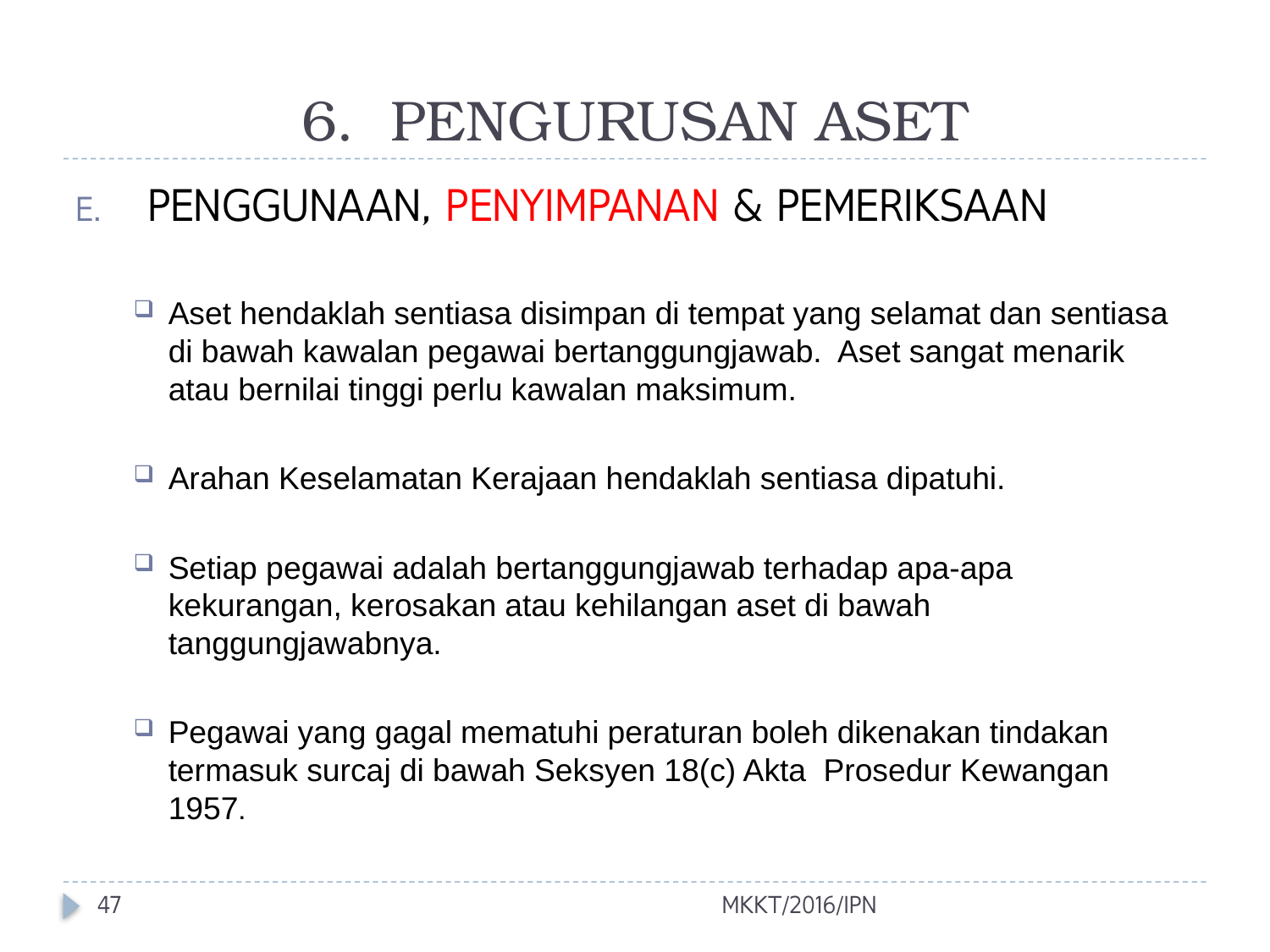

# 6.  PENGURUSAN ASET
PENGGUNAAN, PENYIMPANAN & PEMERIKSAAN

Aset hendaklah sentiasa disimpan di tempat yang selamat dan sentiasa di bawah kawalan pegawai bertanggungjawab.  Aset sangat menarik atau bernilai tinggi perlu kawalan maksimum.

Arahan Keselamatan Kerajaan hendaklah sentiasa dipatuhi.

Setiap pegawai adalah bertanggungjawab terhadap apa-apa kekurangan, kerosakan atau kehilangan aset di bawah tanggungjawabnya.

Pegawai yang gagal mematuhi peraturan boleh dikenakan tindakan termasuk surcaj di bawah Seksyen 18(c) Akta  Prosedur Kewangan 1957.

47
MKKT/2016/IPN